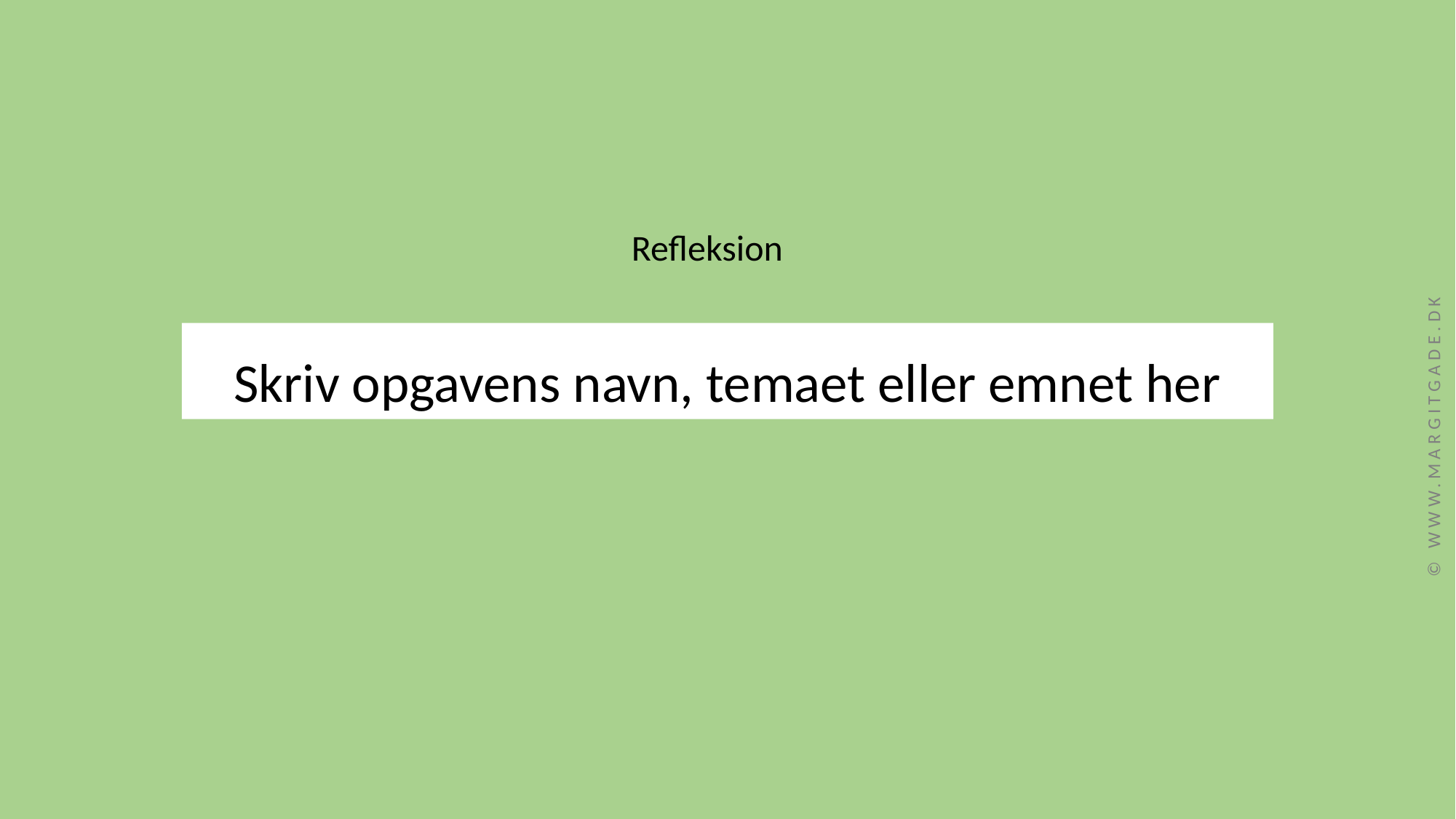

Refleksion
# Skriv opgavens navn, temaet eller emnet her
© www.margitgade.dk